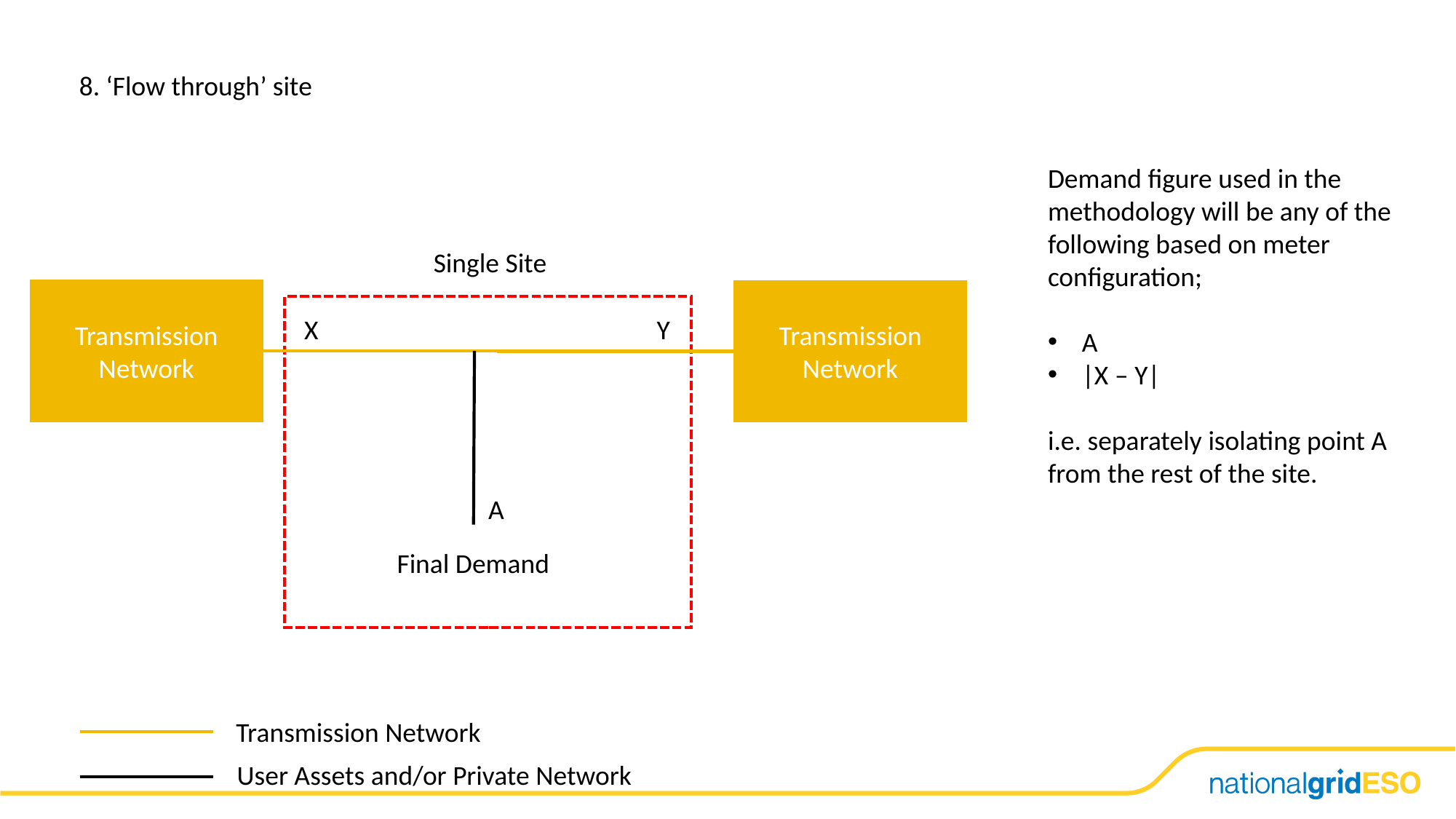

8. ‘Flow through’ site
Demand figure used in the methodology will be any of the following based on meter configuration;

A
|X – Y|

i.e. separately isolating point A from the rest of the site.
Single Site

Transmission Network

Transmission Network

X
Y
A
Final Demand
Transmission Network
User Assets and/or Private Network